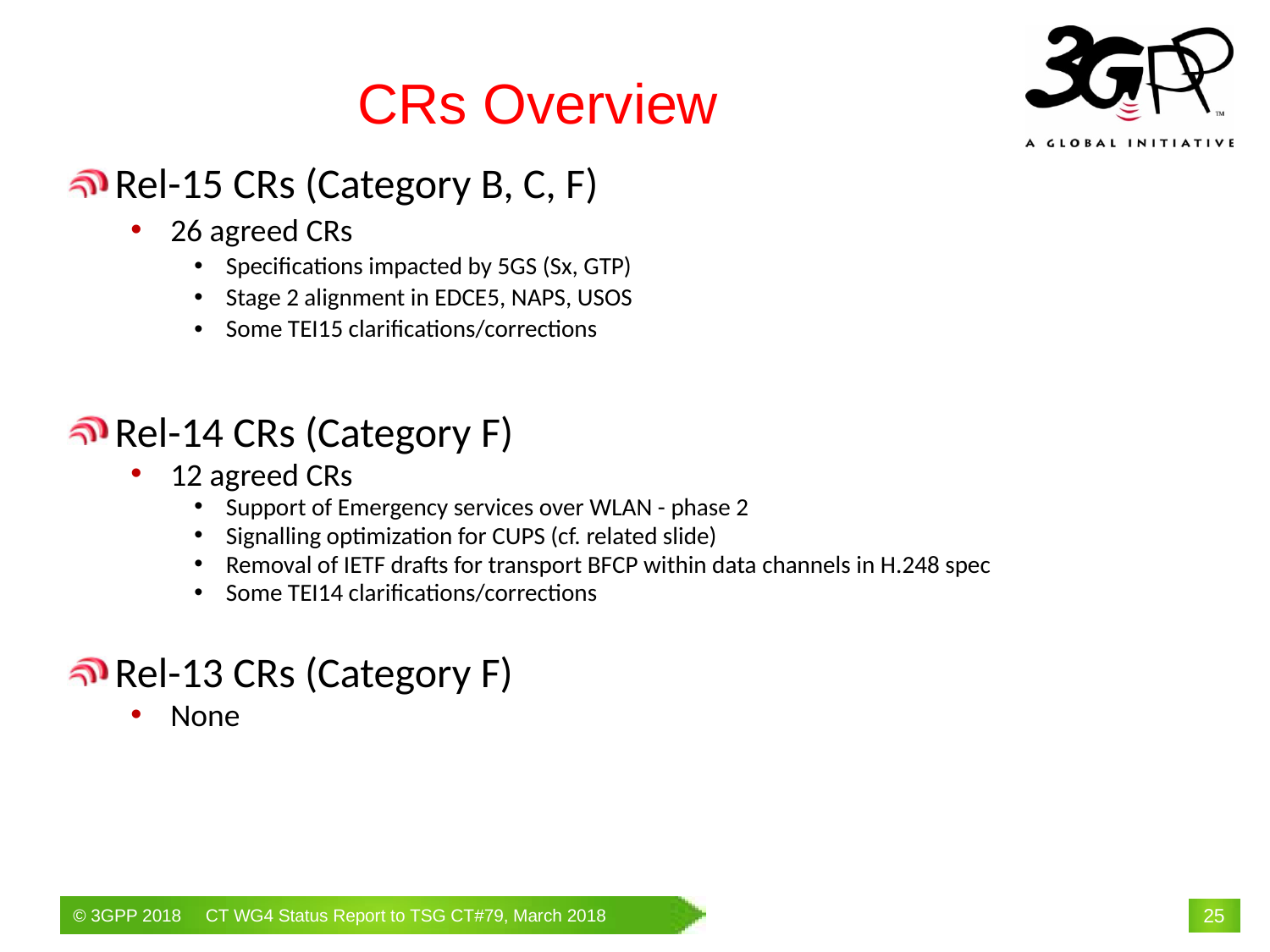

# CRs Overview
Rel-15 CRs (Category B, C, F)
26 agreed CRs
Specifications impacted by 5GS (Sx, GTP)
Stage 2 alignment in EDCE5, NAPS, USOS
Some TEI15 clarifications/corrections

Rel-14 CRs (Category F)
12 agreed CRs
Support of Emergency services over WLAN - phase 2
Signalling optimization for CUPS (cf. related slide)
Removal of IETF drafts for transport BFCP within data channels in H.248 spec
Some TEI14 clarifications/corrections

Rel-13 CRs (Category F)
None